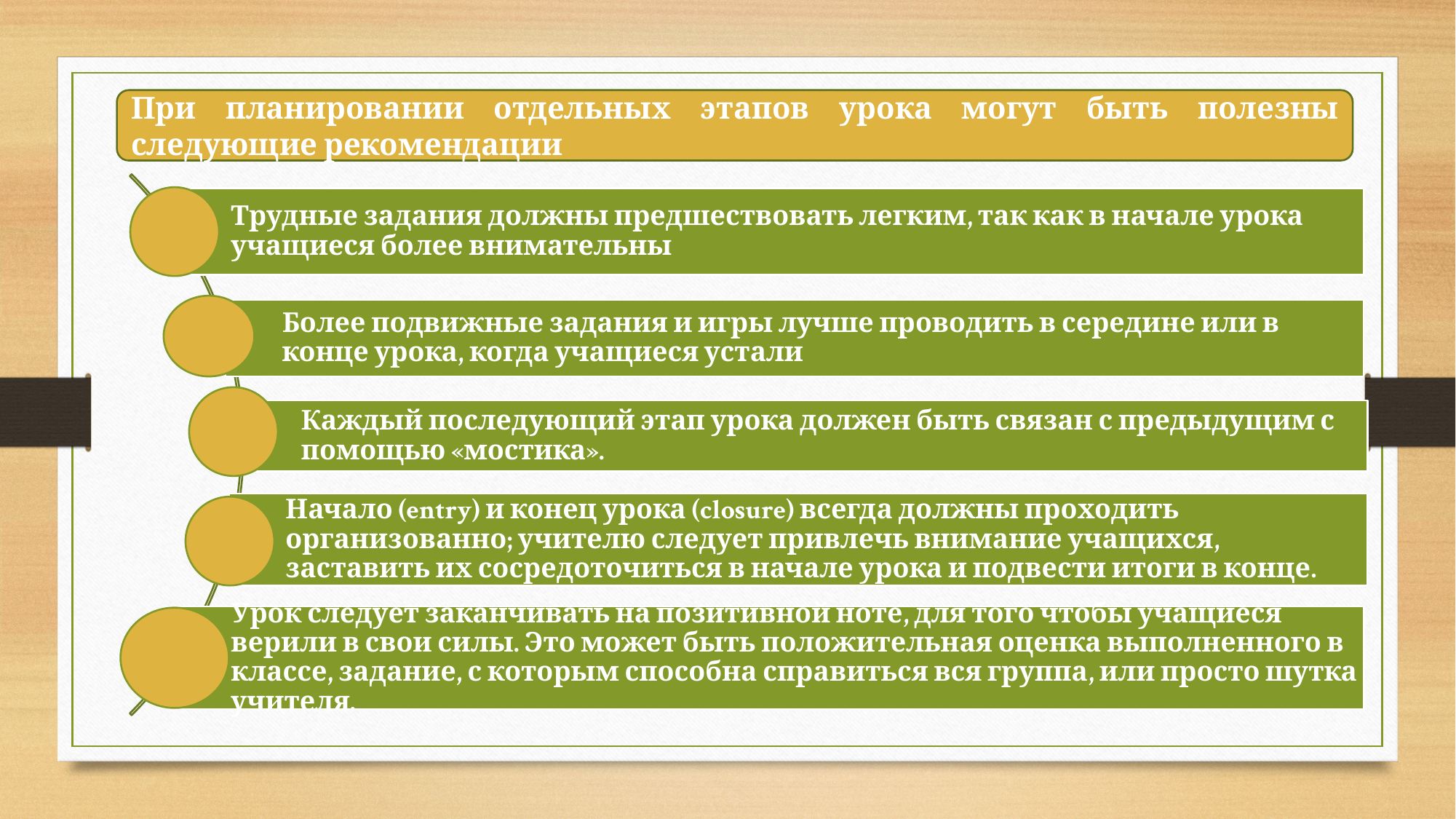

При планировании отдельных этапов урока могут быть полезны следующие рекомендации
Трудные задания должны предшествовать легким, так как в начале урока учащиеся более внимательны
Более подвижные задания и игры лучше проводить в середине или в конце урока, когда учащиеся устали
Каждый последующий этап урока должен быть связан с предыдущим с помощью «мостика».
Начало (entry) и конец урока (closure) всегда должны проходить организованно; учителю следует привлечь внимание учащихся, заставить их сосредоточиться в начале урока и подвести итоги в конце.
Урок следует заканчивать на позитивной ноте, для того чтобы учащиеся верили в свои силы. Это может быть положительная оценка выполненного в классе, задание, с которым способна справиться вся группа, или просто шутка учителя.